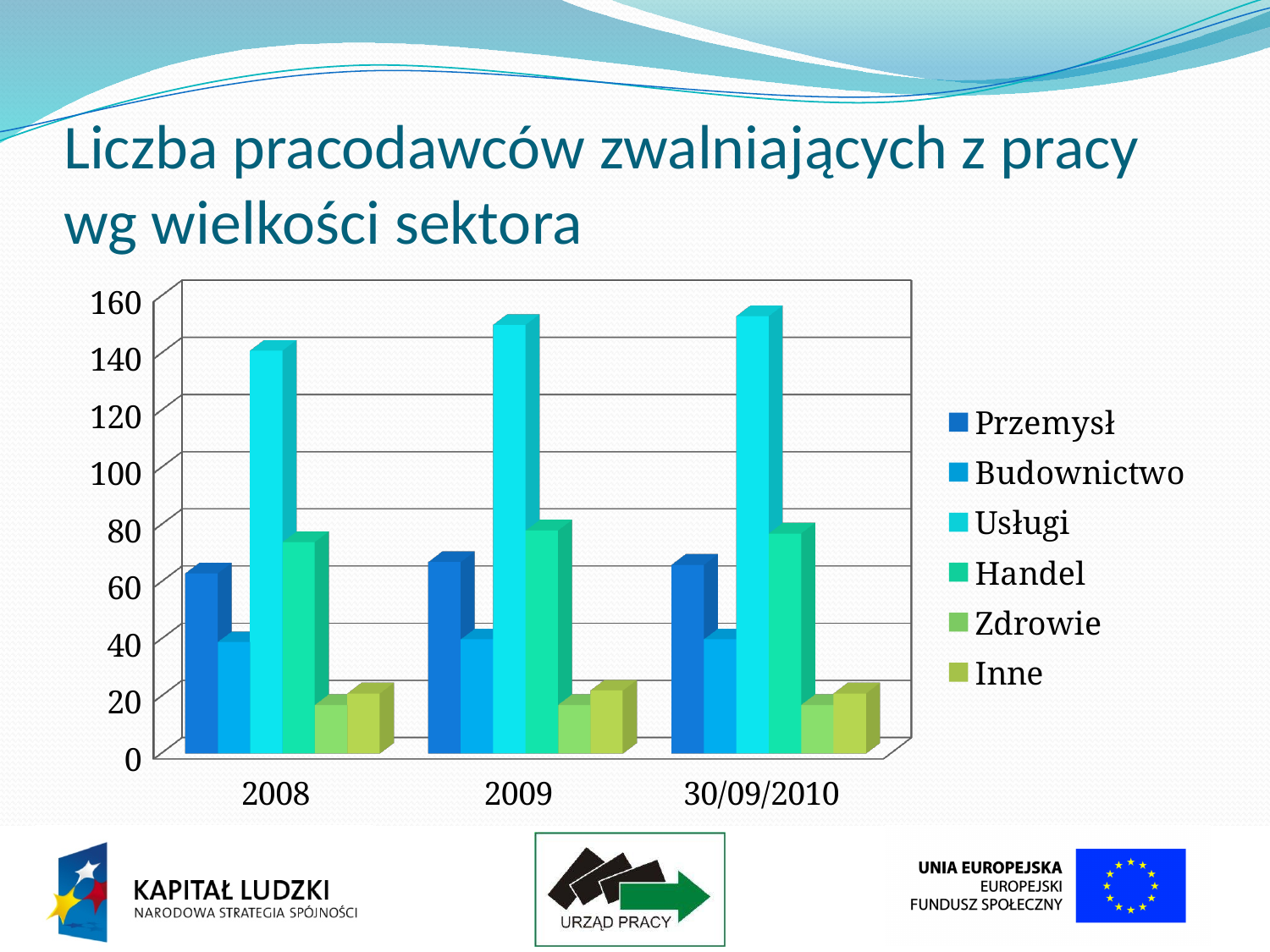

# Liczba pracodawców zwalniających z pracy wg wielkości sektora

[unsupported chart]